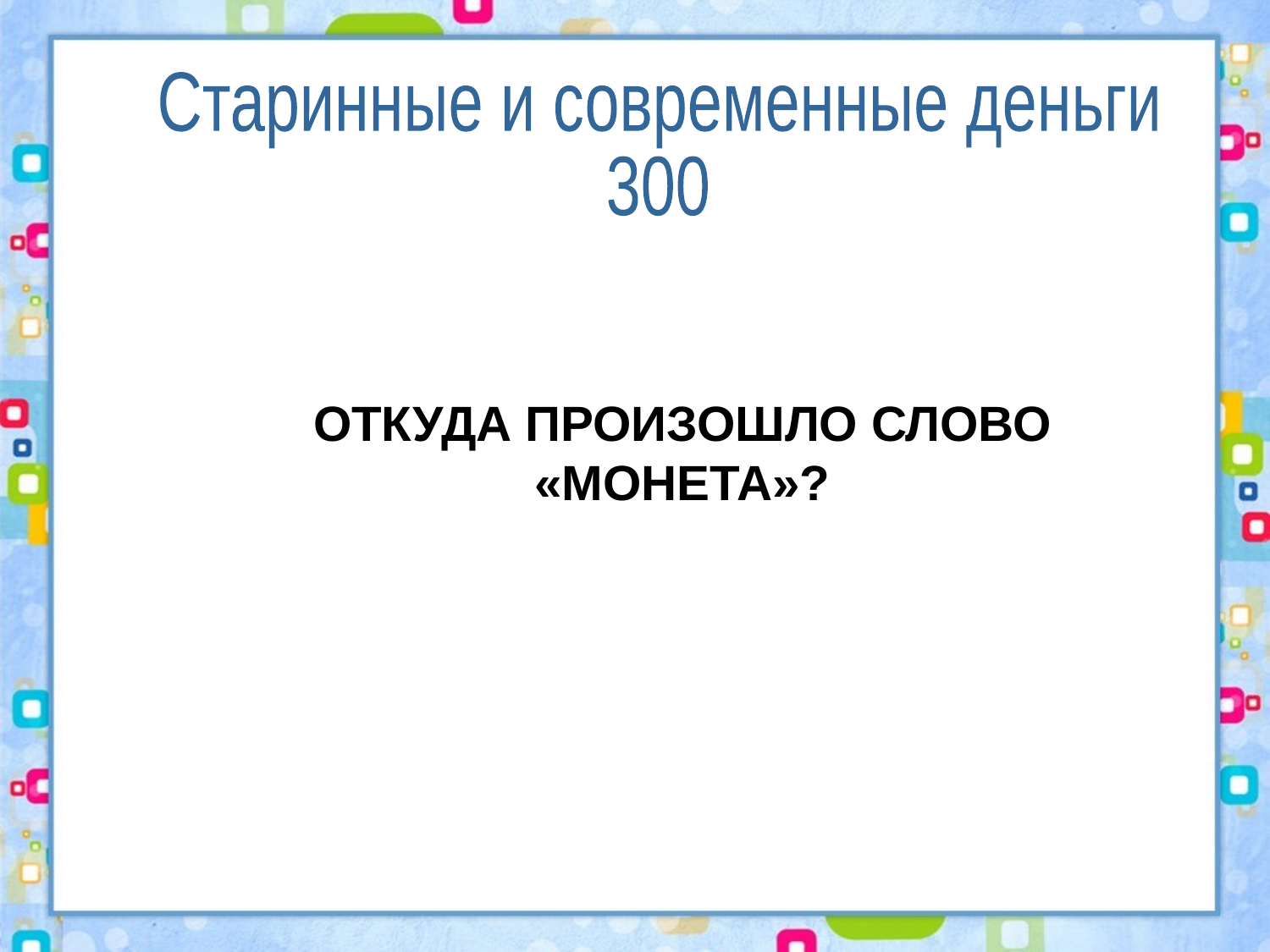

Старинные и современные деньги
300
ОТКУДА ПРОИЗОШЛО СЛОВО «МОНЕТА»?